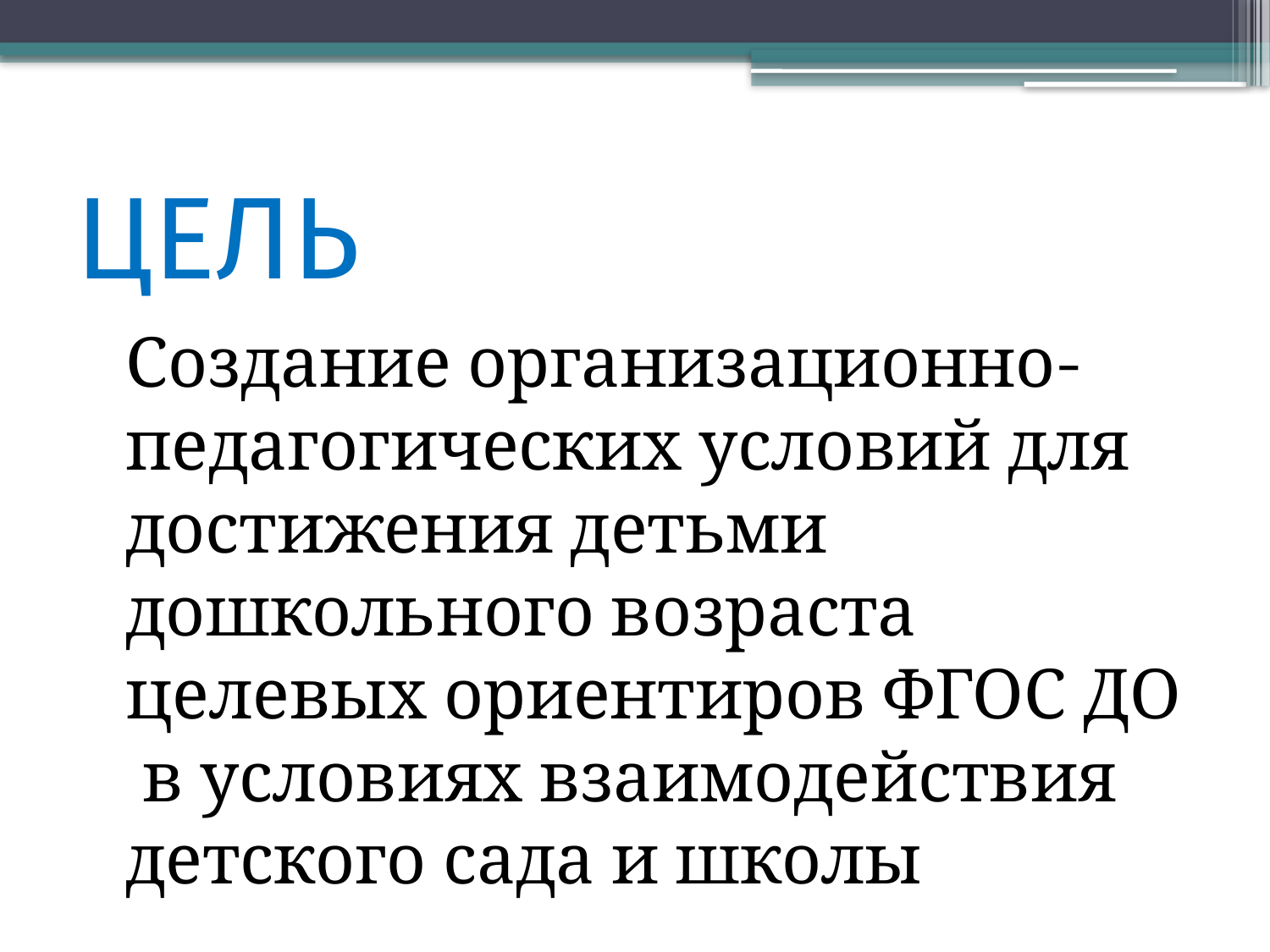

# ЦЕЛЬ
   Создание организационно-педагогических условий для достижения детьми дошкольного возраста целевых ориентиров ФГОС ДО  в условиях взаимодействия детского сада и школы